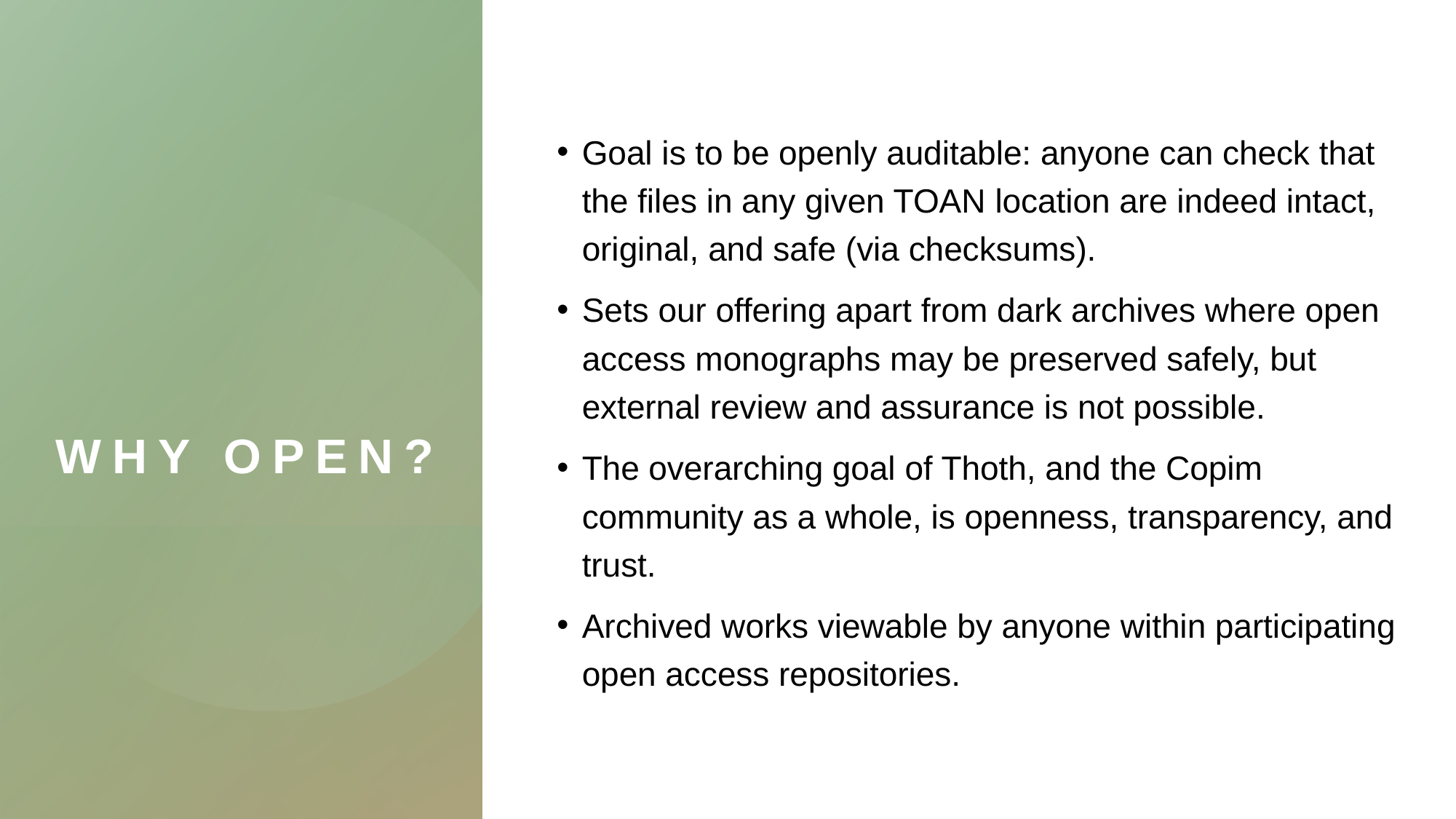

# Why open?
Goal is to be openly auditable: anyone can check that the files in any given TOAN location are indeed intact, original, and safe (via checksums).
Sets our offering apart from dark archives where open access monographs may be preserved safely, but external review and assurance is not possible.
The overarching goal of Thoth, and the Copim community as a whole, is openness, transparency, and trust.
Archived works viewable by anyone within participating open access repositories.